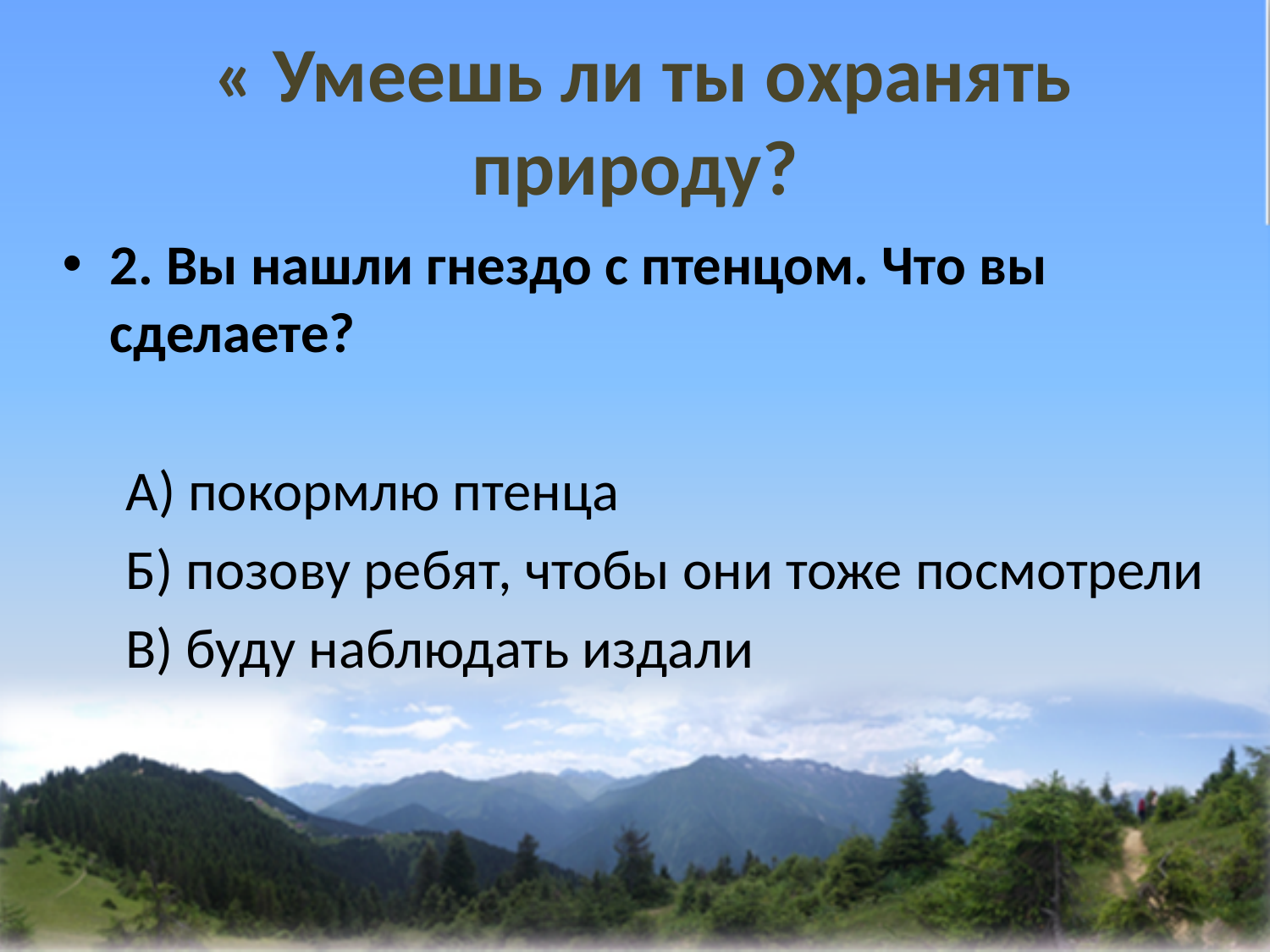

# « Умеешь ли ты охранять природу?
2. Вы нашли гнездо с птенцом. Что вы сделаете?

     А) покормлю птенца
     Б) позову ребят, чтобы они тоже посмотрели
     В) буду наблюдать издали